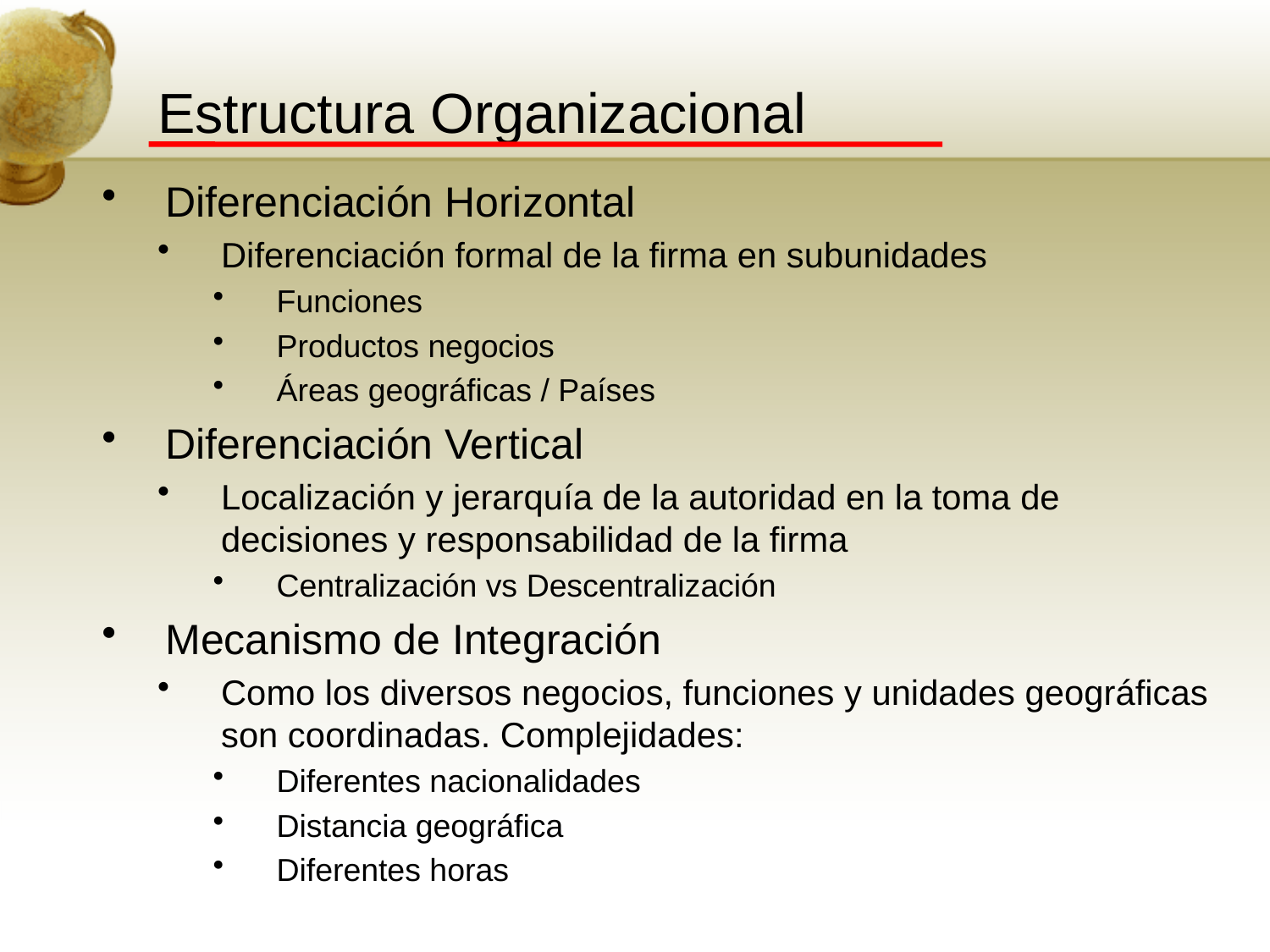

# Estructura Organizacional

Diferenciación Horizontal
Diferenciación formal de la firma en subunidades
Funciones
Productos negocios
Áreas geográficas / Países
Diferenciación Vertical
Localización y jerarquía de la autoridad en la toma de decisiones y responsabilidad de la firma
Centralización vs Descentralización
Mecanismo de Integración
Como los diversos negocios, funciones y unidades geográficas son coordinadas. Complejidades:
Diferentes nacionalidades
Distancia geográfica
Diferentes horas